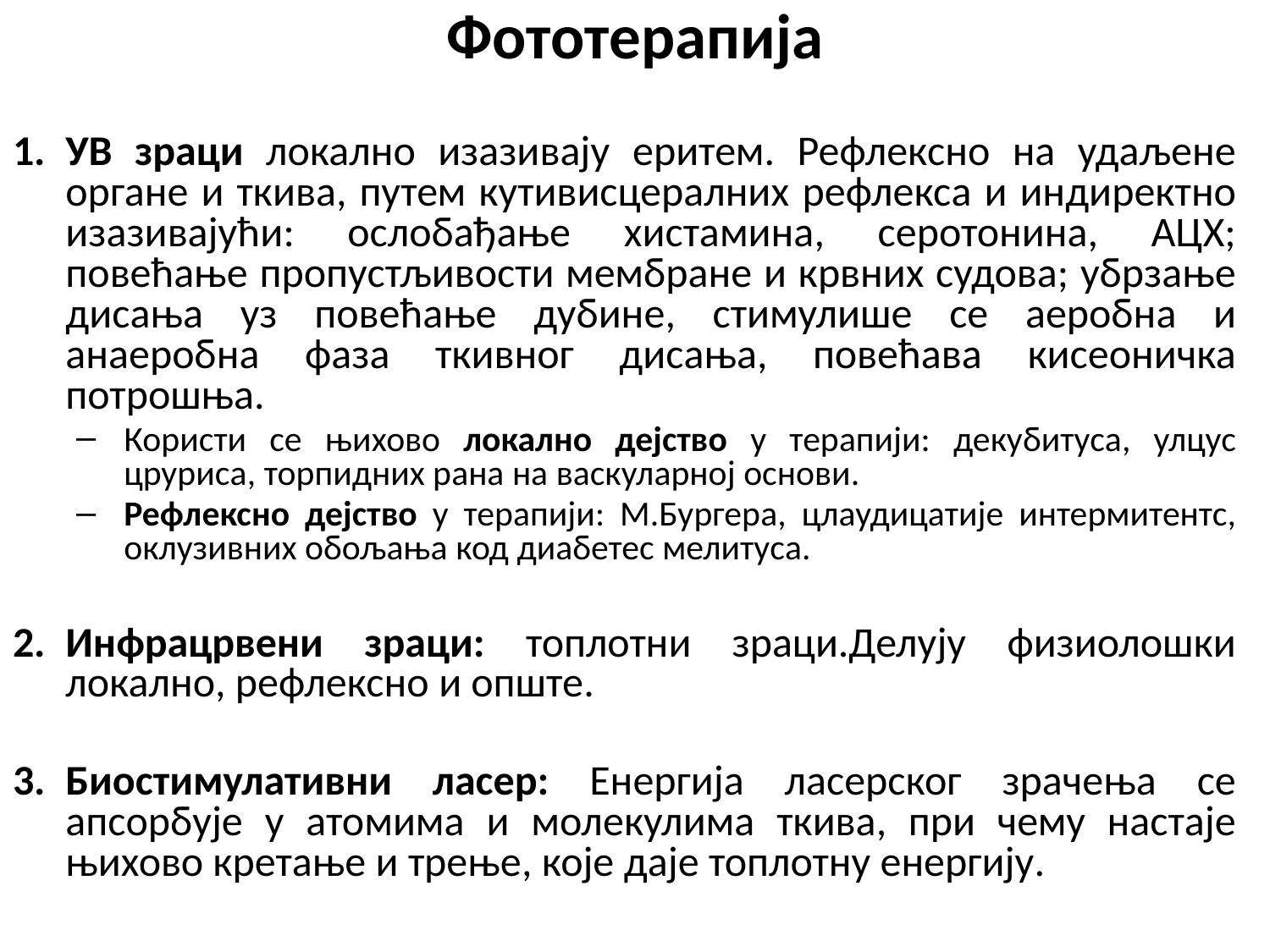

# Фототерапија
УВ зраци локално изазивају еритем. Рефлексно на удаљене органе и ткива, путем кутивисцералних рефлекса и индиректно изазивајући: ослобађање хистамина, серотонина, АЦХ; повећање пропустљивости мембране и крвних судова; убрзање дисања уз повећање дубине, стимулише се аеробна и анаеробна фаза ткивног дисања, повећава кисеоничка потрошња.
Користи се њихово локално дејство у терапији: декубитуса, улцус цруриса, торпидних рана на васкуларној основи.
Рефлексно дејство у терапији: М.Бургера, цлаудицатије интермитентс, оклузивних обољања код диабетес мелитуса.

Инфрацрвени зраци: топлотни зраци.Делују физиолошки локално, рефлексно и опште.

Биостимулативни ласер: Енергија ласерског зрачења се апсорбује у атомима и молекулима ткива, при чему настаје њихово кретање и трење, које даје топлотну енергију.